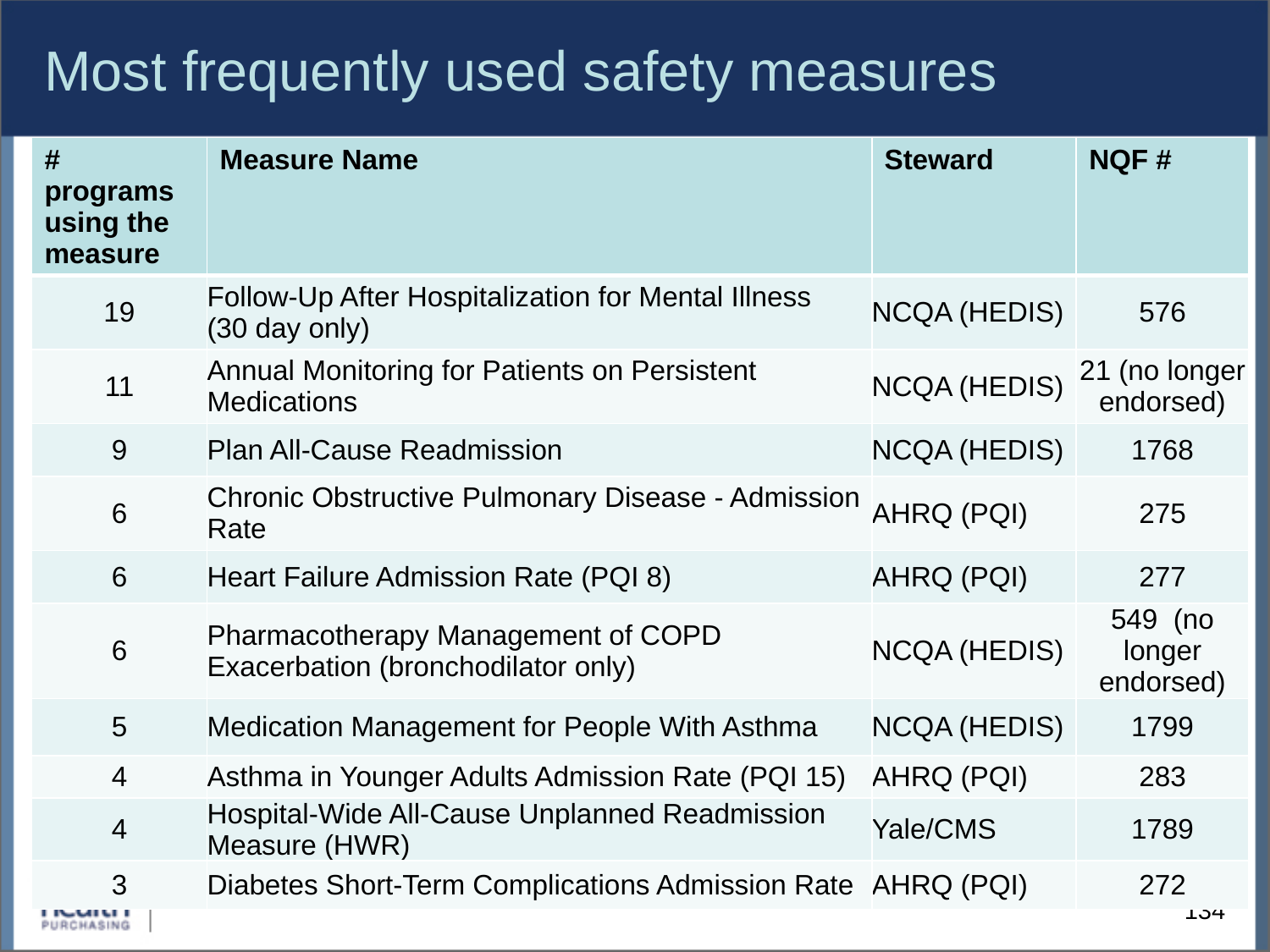

# Most frequently used safety measures
| # programs using the measure | Measure Name | Steward | NQF # |
| --- | --- | --- | --- |
| 19 | Follow-Up After Hospitalization for Mental Illness (30 day only) | NCQA (HEDIS) | 576 |
| 11 | Annual Monitoring for Patients on Persistent Medications | NCQA (HEDIS) | 21 (no longer endorsed) |
| 9 | Plan All-Cause Readmission | NCQA (HEDIS) | 1768 |
| 6 | Chronic Obstructive Pulmonary Disease - Admission Rate | AHRQ (PQI) | 275 |
| 6 | Heart Failure Admission Rate (PQI 8) | AHRQ (PQI) | 277 |
| 6 | Pharmacotherapy Management of COPD Exacerbation (bronchodilator only) | NCQA (HEDIS) | 549 (no longer endorsed) |
| 5 | Medication Management for People With Asthma | NCQA (HEDIS) | 1799 |
| 4 | Asthma in Younger Adults Admission Rate (PQI 15) | AHRQ (PQI) | 283 |
| 4 | Hospital-Wide All-Cause Unplanned Readmission Measure (HWR) | Yale/CMS | 1789 |
| 3 | Diabetes Short-Term Complications Admission Rate | AHRQ (PQI) | 272 |
134